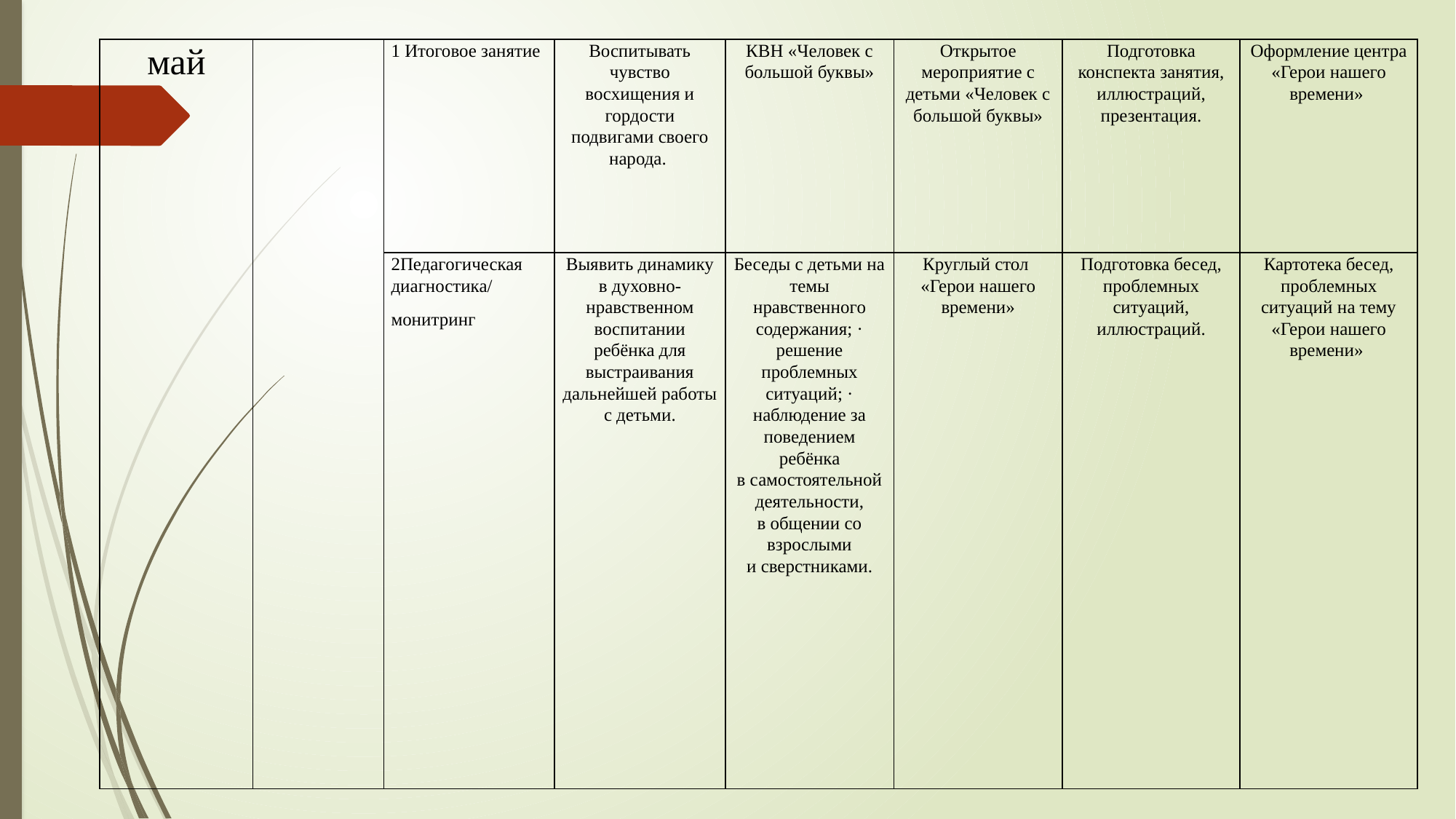

| май |  | 1 Итоговое занятие | Воспитывать чувство восхищения и гордости подвигами своего народа. | КВН «Человек с большой буквы» | Открытое мероприятие с детьми «Человек с большой буквы» | Подготовка конспекта занятия, иллюстраций, презентация. | Оформление центра «Герои нашего времени» |
| --- | --- | --- | --- | --- | --- | --- | --- |
|  |  | 2Педагогическая диагностика/ монитринг | Выявить динамику в духовно-нравственном воспитании ребёнка для выстраивания дальнейшей работы с детьми. | Беседы с детьми на темы нравственного содержания; · решение проблемных ситуаций; · наблюдение за поведением ребёнка в самостоятельной деятельности, в общении со взрослыми и сверстниками. | Круглый стол «Герои нашего времени» | Подготовка бесед, проблемных ситуаций, иллюстраций. | Картотека бесед, проблемных ситуаций на тему «Герои нашего времени» |